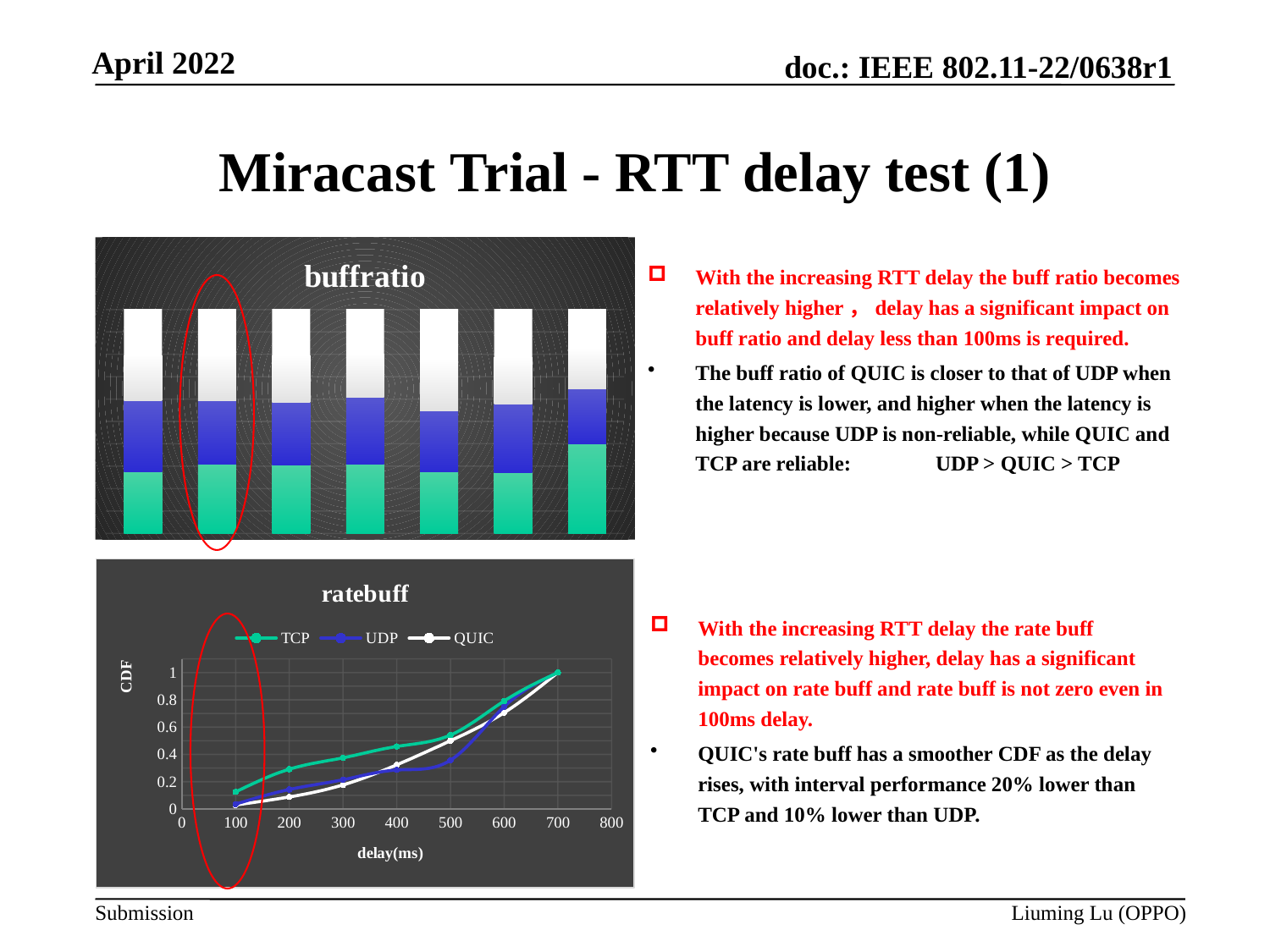

# Miracast Trial - RTT delay test (1)

### Chart: buffratio

| Category | TCP | UDP | QUIC |
|---|---|---|---|
| 100ms | 0.0062 | 0.0071 | 0.0091 |
| 200ms | 0.0086 | 0.0079 | 0.0113 |
| 300ms | 0.0098 | 0.0089 | 0.0133 |
| 400ms | 0.0119 | 0.0116 | 0.0152 |
| 500ms | 0.0129 | 0.0128 | 0.0211 |
| 600ms | 0.0128 | 0.0144 | 0.0199 |
| 700ms | 0.0248 | 0.0153 | 0.022 |
With the increasing RTT delay the buff ratio becomes relatively higher，delay has a significant impact on buff ratio and delay less than 100ms is required.
The buff ratio of QUIC is closer to that of UDP when the latency is lower, and higher when the latency is higher because UDP is non-reliable, while QUIC and TCP are reliable:                UDP > QUIC > TCP

### Chart: ratebuff

| Category | TCP | UDP | QUIC |
|---|---|---|---|
With the increasing RTT delay the rate buff becomes relatively higher, delay has a significant impact on rate buff and rate buff is not zero even in 100ms delay.
QUIC's rate buff has a smoother CDF as the delay rises, with interval performance 20% lower than TCP and 10% lower than UDP.

Liuming Lu (OPPO)